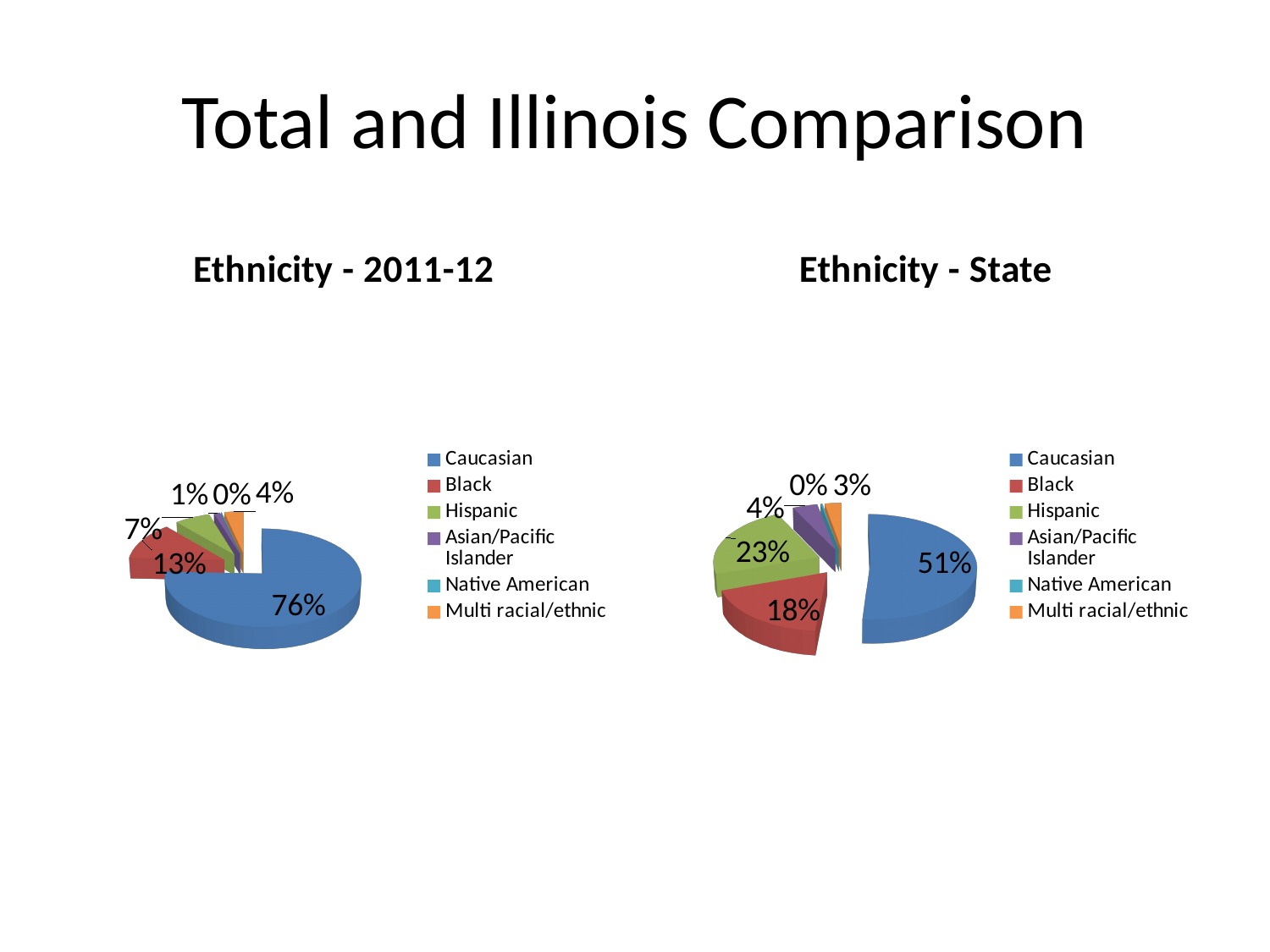

# Total and Illinois Comparison

[unsupported chart]

[unsupported chart]